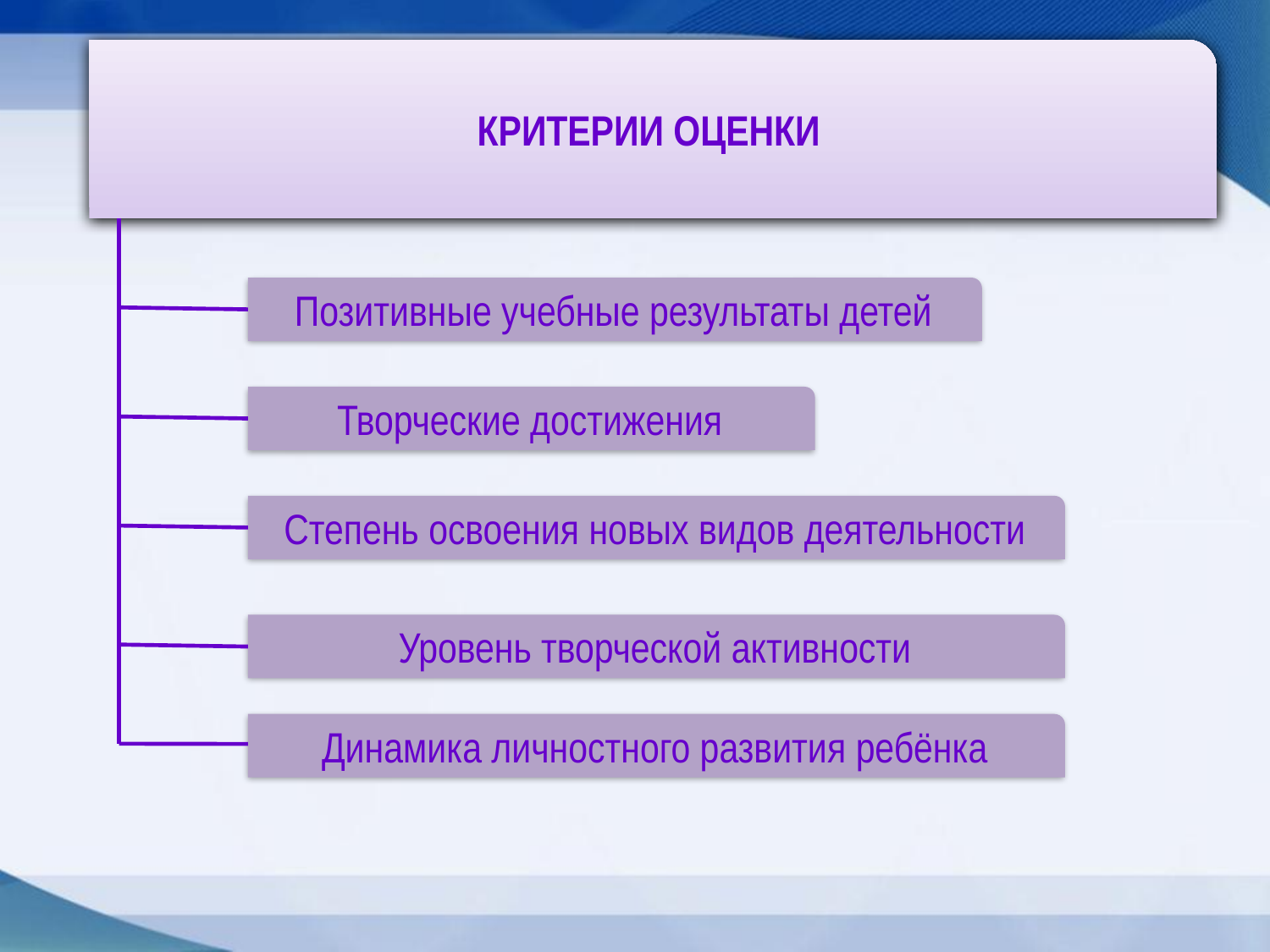

КРИТЕРИИ ОЦЕНКИ
Позитивные учебные результаты детей
Творческие достижения
Степень освоения новых видов деятельности
Уровень творческой активности
Динамика личностного развития ребёнка